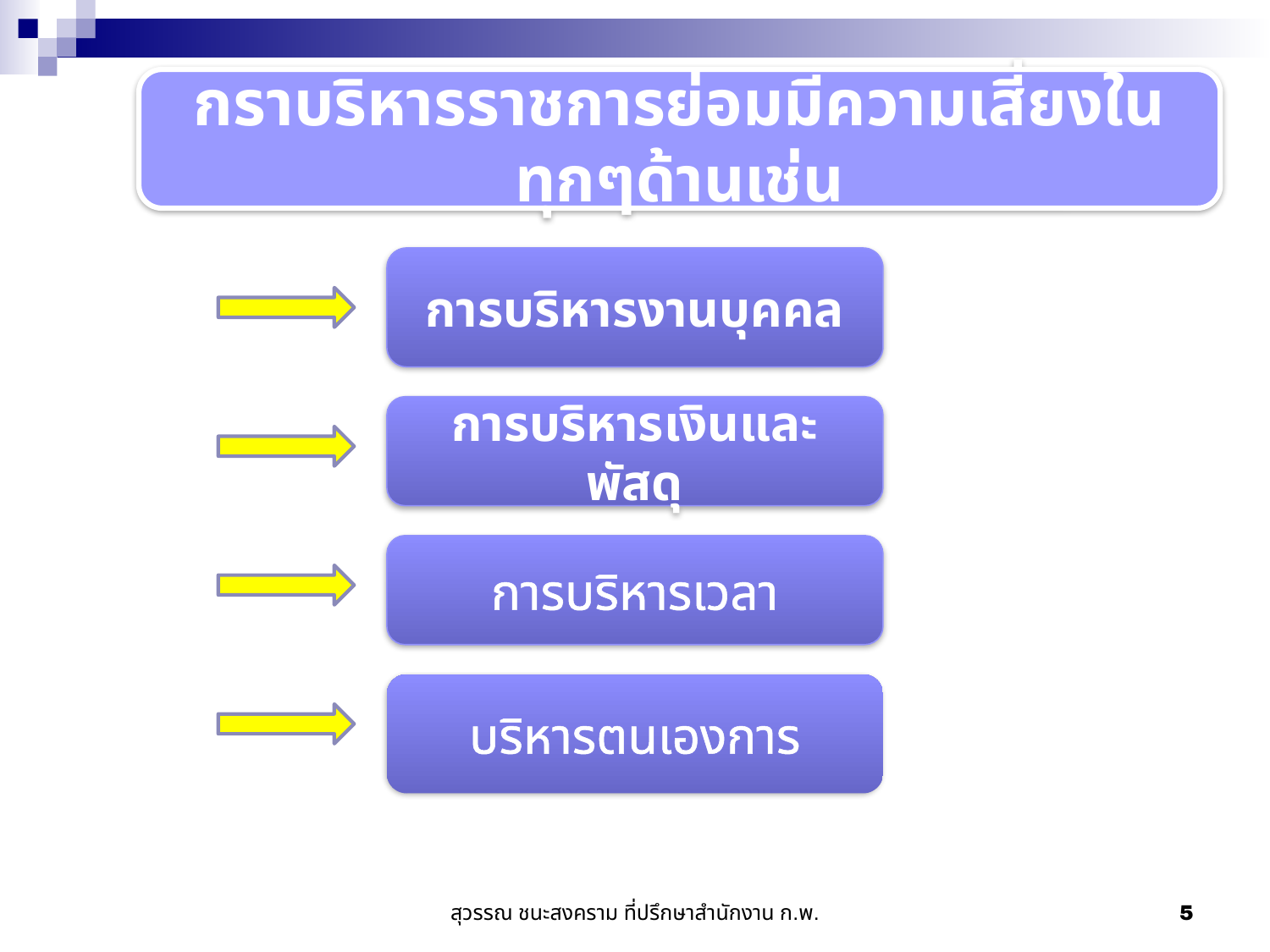

กราบริหารราชการย่อมมีความเสี่ยงในทุกๆด้านเช่น
การบริหารงานบุคคล

การบริหารเงินและพัสดุ

การบริหารเวลา

บริหารตนเองการ

สุวรรณ ชนะสงคราม ที่ปรึกษาสำนักงาน ก.พ.
5